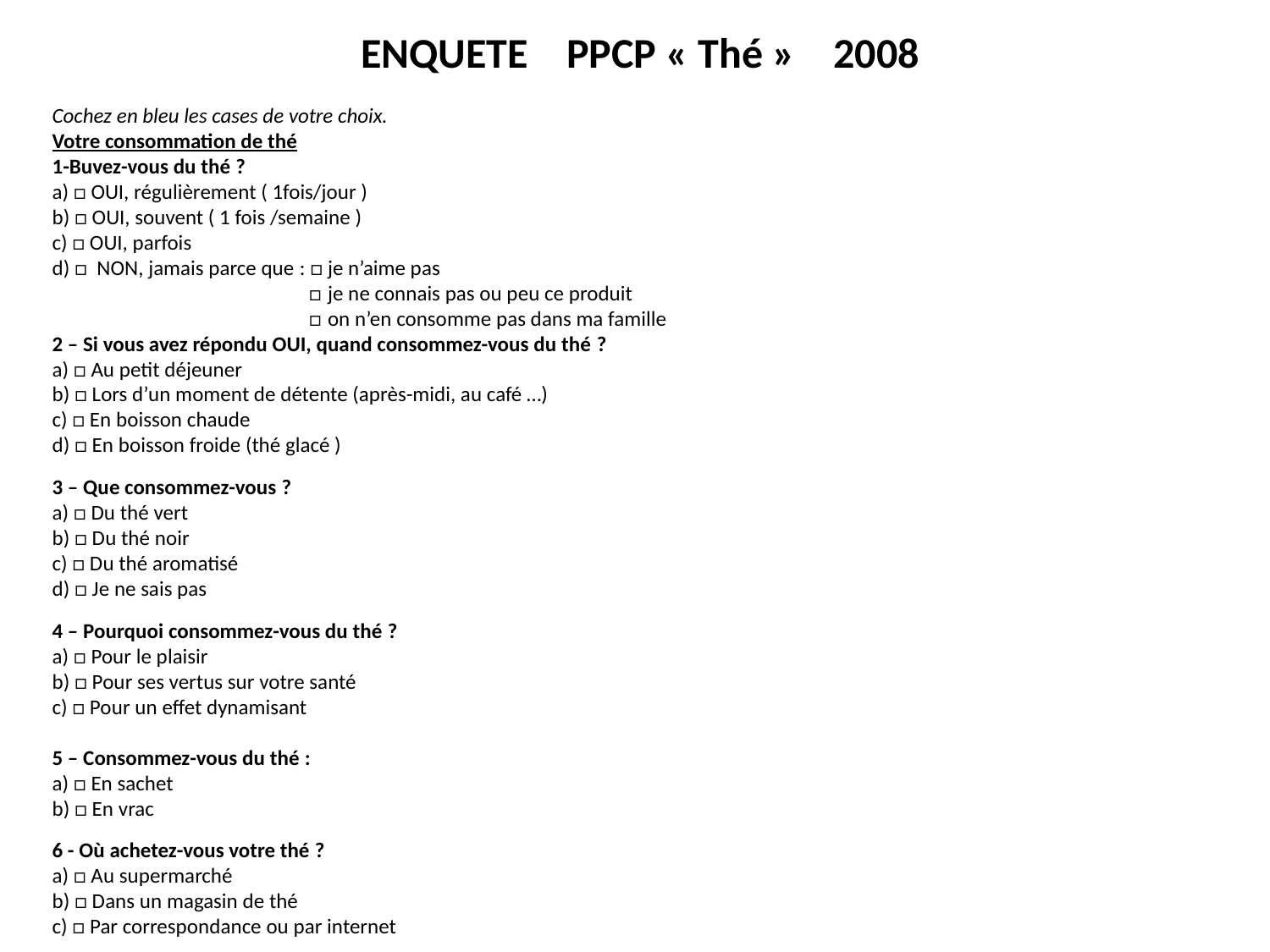

ENQUETE    PPCP « Thé »    2008

Cochez en bleu les cases de votre choix.
Votre consommation de thé
1-Buvez-vous du thé ?
a) □ OUI, régulièrement ( 1fois/jour )
b) □ OUI, souvent ( 1 fois /semaine )
c) □ OUI, parfois
d) □  NON, jamais parce que : □ je n’aime pas
                                                     □ je ne connais pas ou peu ce produit
                                                     □ on n’en consomme pas dans ma famille
2 – Si vous avez répondu OUI, quand consommez-vous du thé ?
a) □ Au petit déjeuner
b) □ Lors d’un moment de détente (après-midi, au café …)
c) □ En boisson chaude
d) □ En boisson froide (thé glacé )

3 – Que consommez-vous ?
a) □ Du thé vert
b) □ Du thé noir
c) □ Du thé aromatisé
d) □ Je ne sais pas

4 – Pourquoi consommez-vous du thé ?
a) □ Pour le plaisir
b) □ Pour ses vertus sur votre santé
c) □ Pour un effet dynamisant

5 – Consommez-vous du thé :
a) □ En sachet
b) □ En vrac

6 - Où achetez-vous votre thé ?
a) □ Au supermarché
b) □ Dans un magasin de thé
c) □ Par correspondance ou par internet